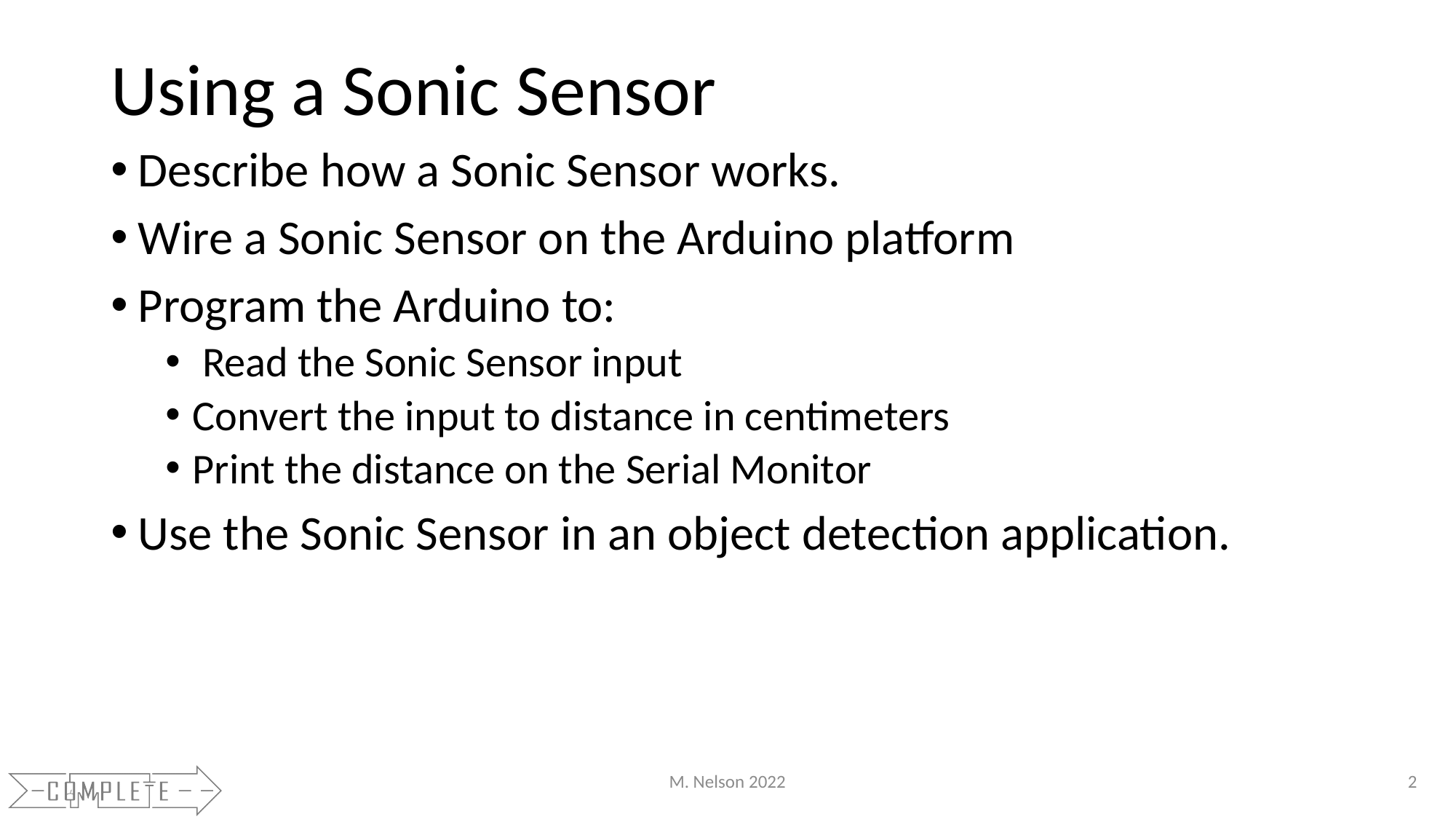

# Using a Sonic Sensor
Describe how a Sonic Sensor works.
Wire a Sonic Sensor on the Arduino platform
Program the Arduino to:
 Read the Sonic Sensor input
Convert the input to distance in centimeters
Print the distance on the Serial Monitor
Use the Sonic Sensor in an object detection application.
M. Nelson 2022
2